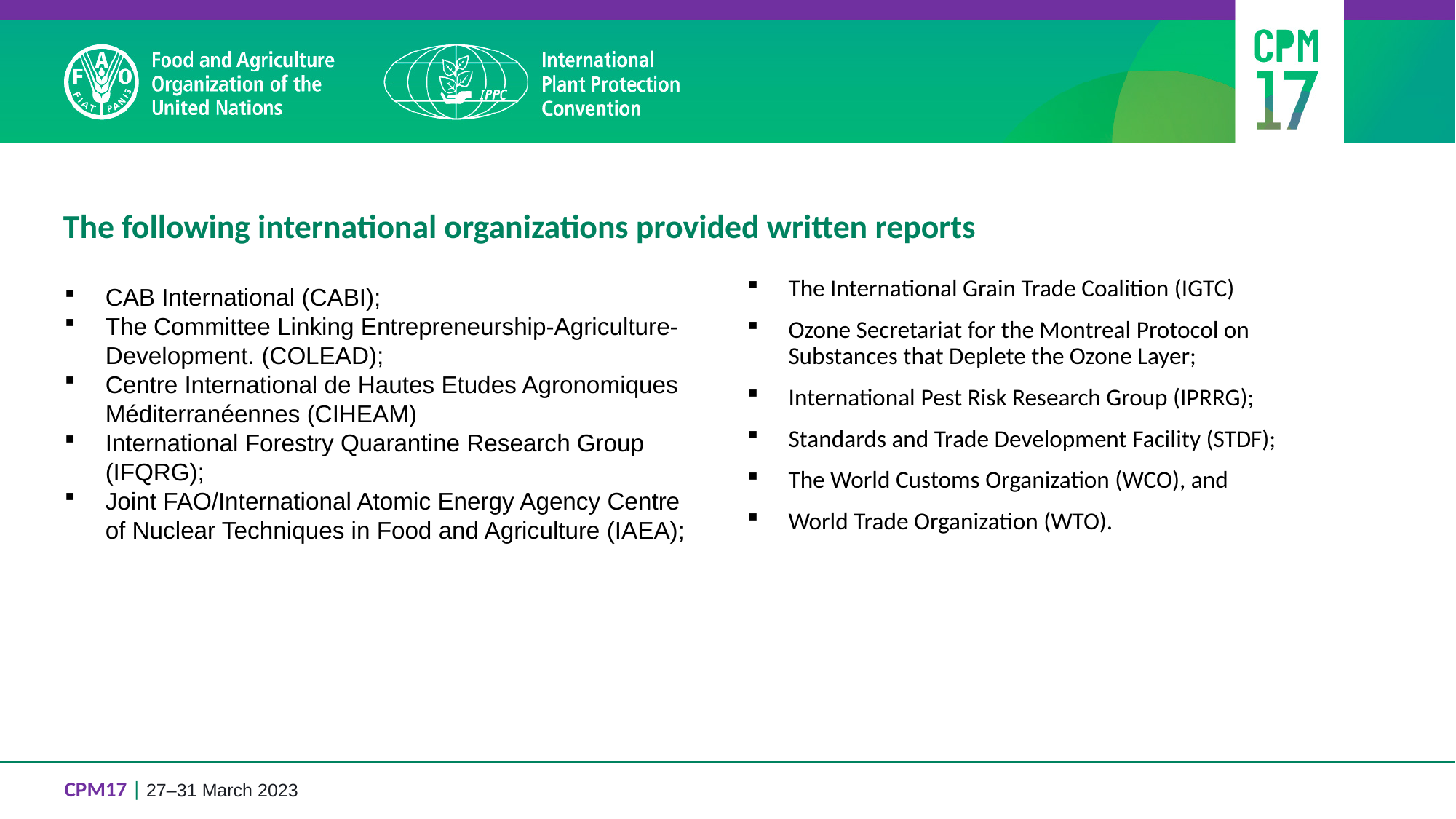

# The following international organizations provided written reports
The International Grain Trade Coalition (IGTC)
Ozone Secretariat for the Montreal Protocol on Substances that Deplete the Ozone Layer;
International Pest Risk Research Group (IPRRG);
Standards and Trade Development Facility (STDF);
The World Customs Organization (WCO), and
World Trade Organization (WTO).
CAB International (CABI);
The Committee Linking Entrepreneurship-Agriculture-Development. (COLEAD);
Centre International de Hautes Etudes Agronomiques Méditerranéennes (CIHEAM)
International Forestry Quarantine Research Group (IFQRG);
Joint FAO/International Atomic Energy Agency Centre of Nuclear Techniques in Food and Agriculture (IAEA);